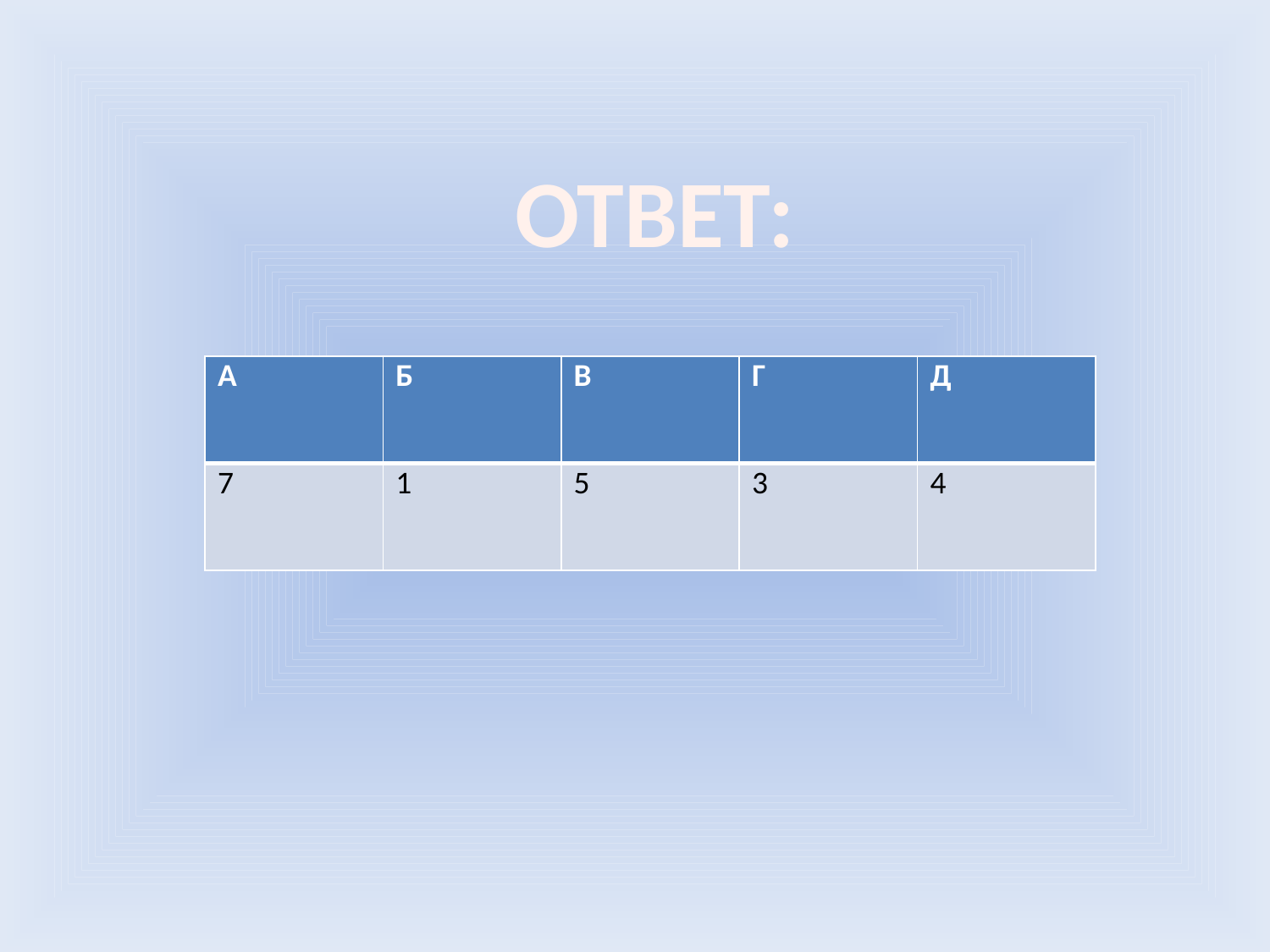

ОТВЕТ:
| А | Б | В | Г | Д |
| --- | --- | --- | --- | --- |
| 7 | 1 | 5 | 3 | 4 |